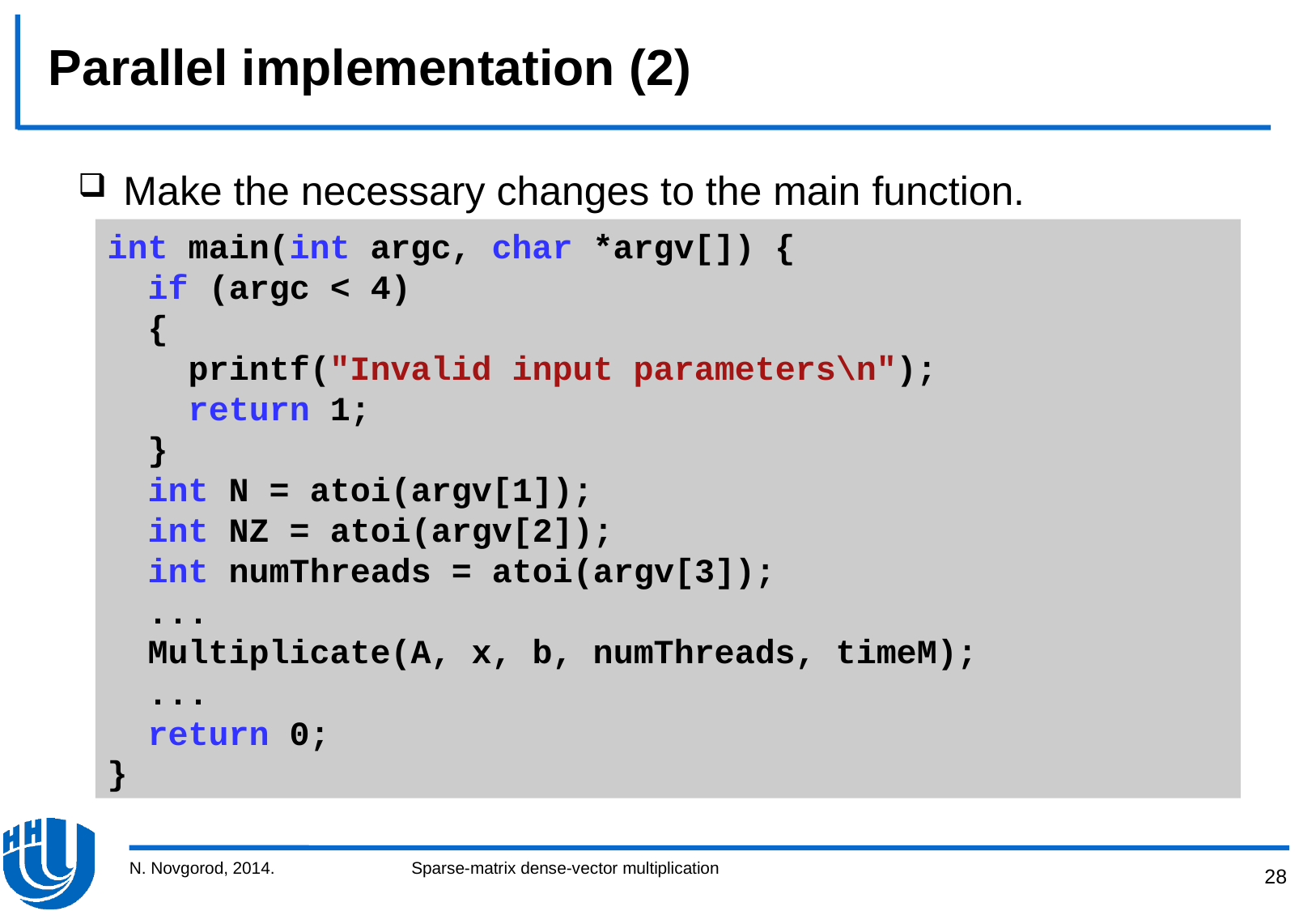

# Parallel implementation (2)
Make the necessary changes to the main function.
int main(int argc, char *argv[]) {
  if (argc < 4)
  {
    printf("Invalid input parameters\n");
    return 1;
  }
  int N = atoi(argv[1]);
  int NZ = atoi(argv[2]);
  int numThreads = atoi(argv[3]);
  ...
  Multiplicate(A, x, b, numThreads, timeM);
  ...
  return 0;
}
N. Novgorod, 2014.
Sparse-matrix dense-vector multiplication